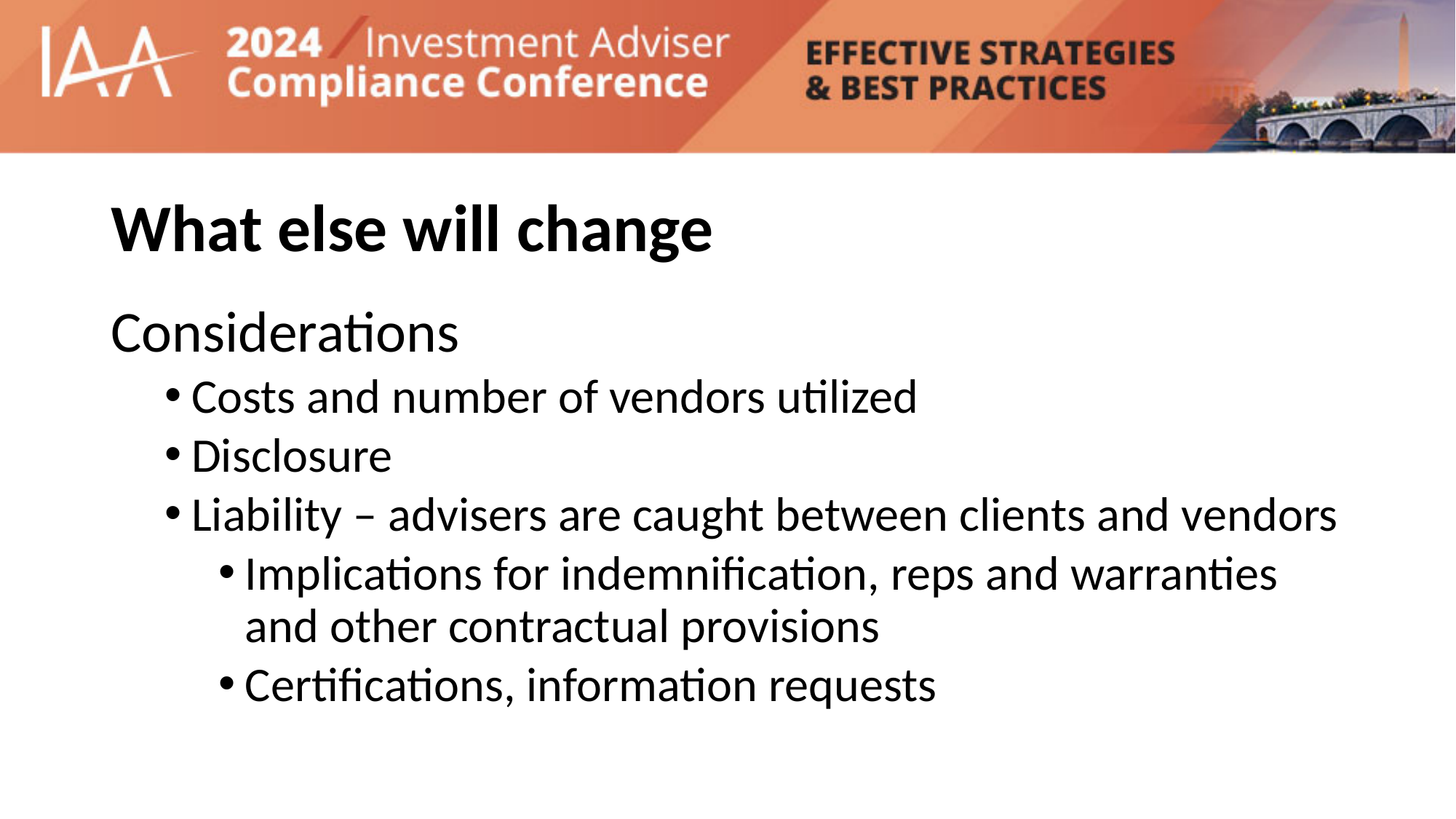

# What else will change
Considerations
Costs and number of vendors utilized
Disclosure
Liability – advisers are caught between clients and vendors
Implications for indemnification, reps and warranties and other contractual provisions
Certifications, information requests